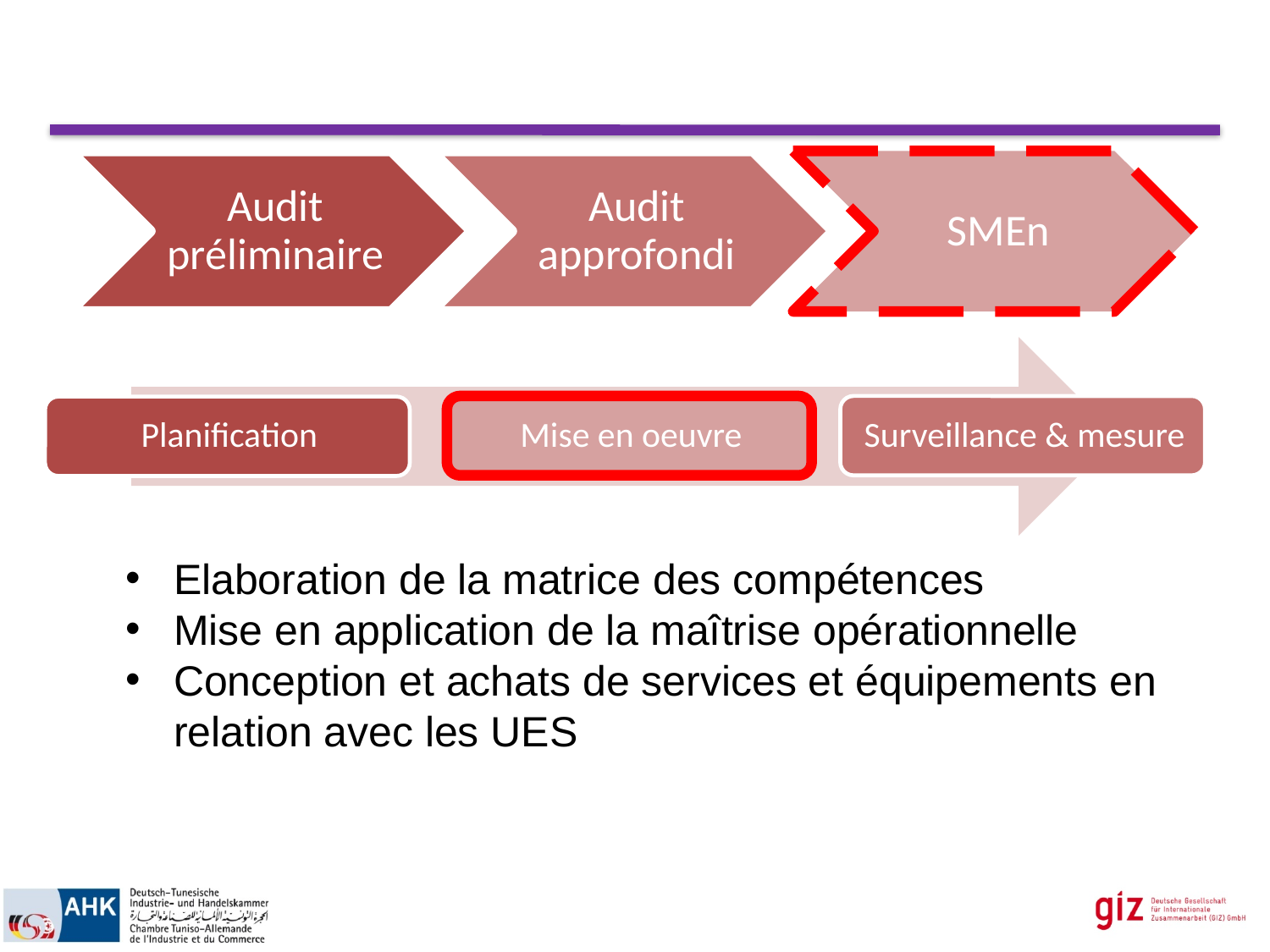

Audit préliminaire
Audit approfondi
SMEn

Planification
Surveillance & mesure
Mise en oeuvre
Elaboration de la matrice des compétences
Mise en application de la maîtrise opérationnelle
Conception et achats de services et équipements en relation avec les UES